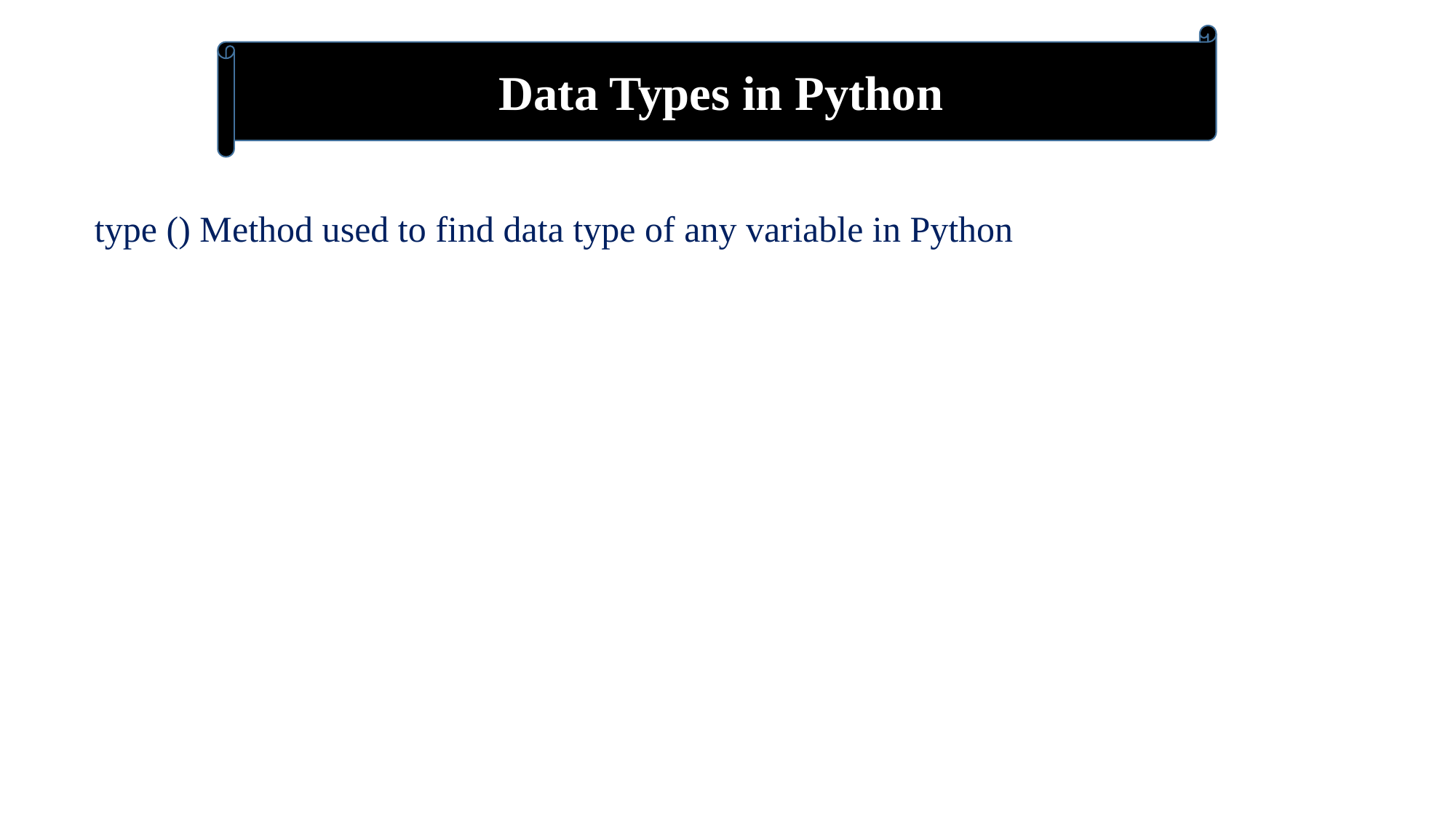

Data Types in Python
type () Method used to find data type of any variable in Python